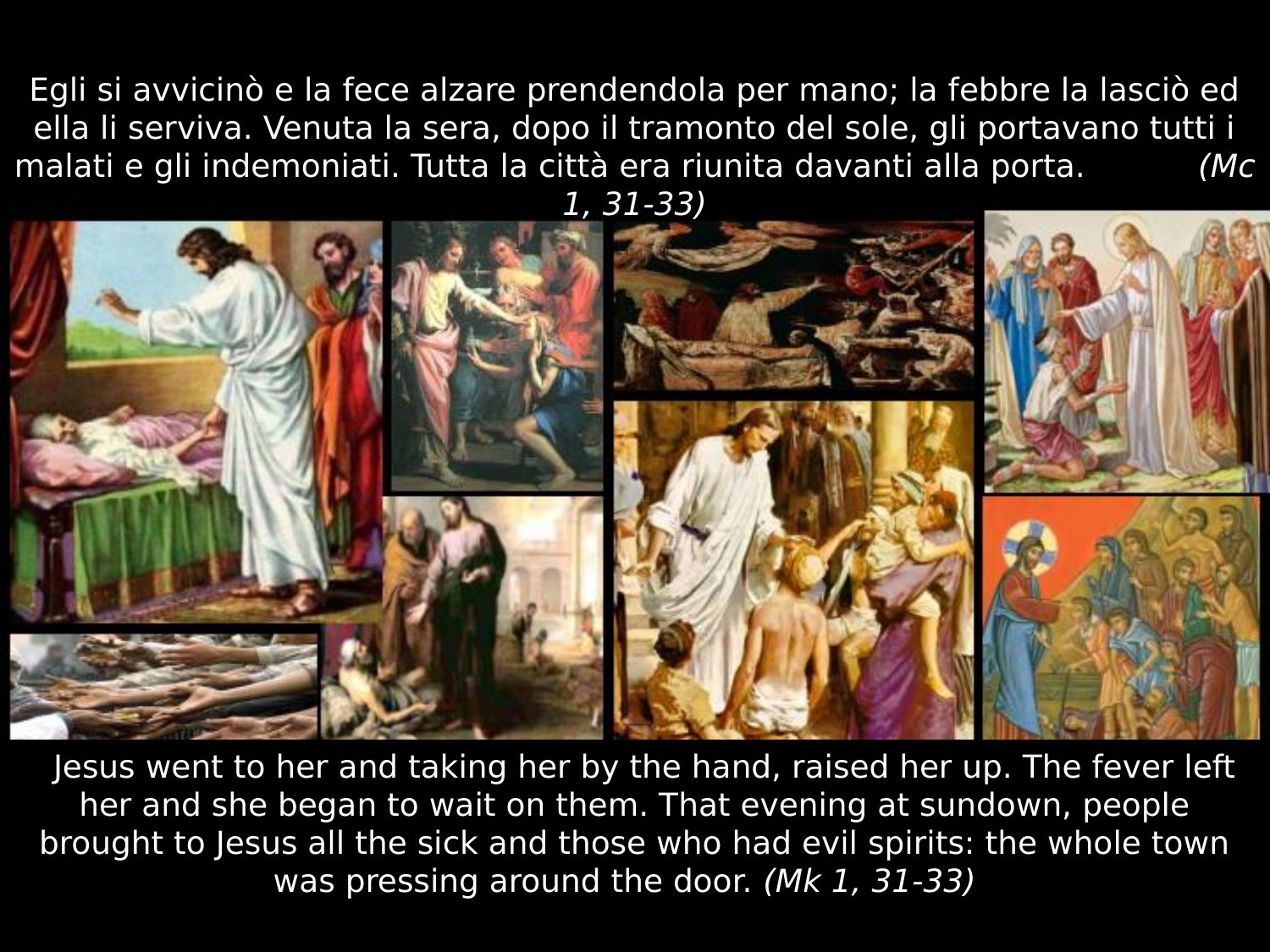

Egli si avvicinò e la fece alzare prendendola per mano; la febbre la lasciò ed ella li serviva. Venuta la sera, dopo il tramonto del sole, gli portavano tutti i malati e gli indemoniati. Tutta la città era riunita davanti alla porta.           (Mc 1, 31-33)
  Jesus went to her and taking her by the hand, raised her up. The fever left her and she began to wait on them. That evening at sundown, people brought to Jesus all the sick and those who had evil spirits: the whole town was pressing around the door. (Mk 1, 31-33)